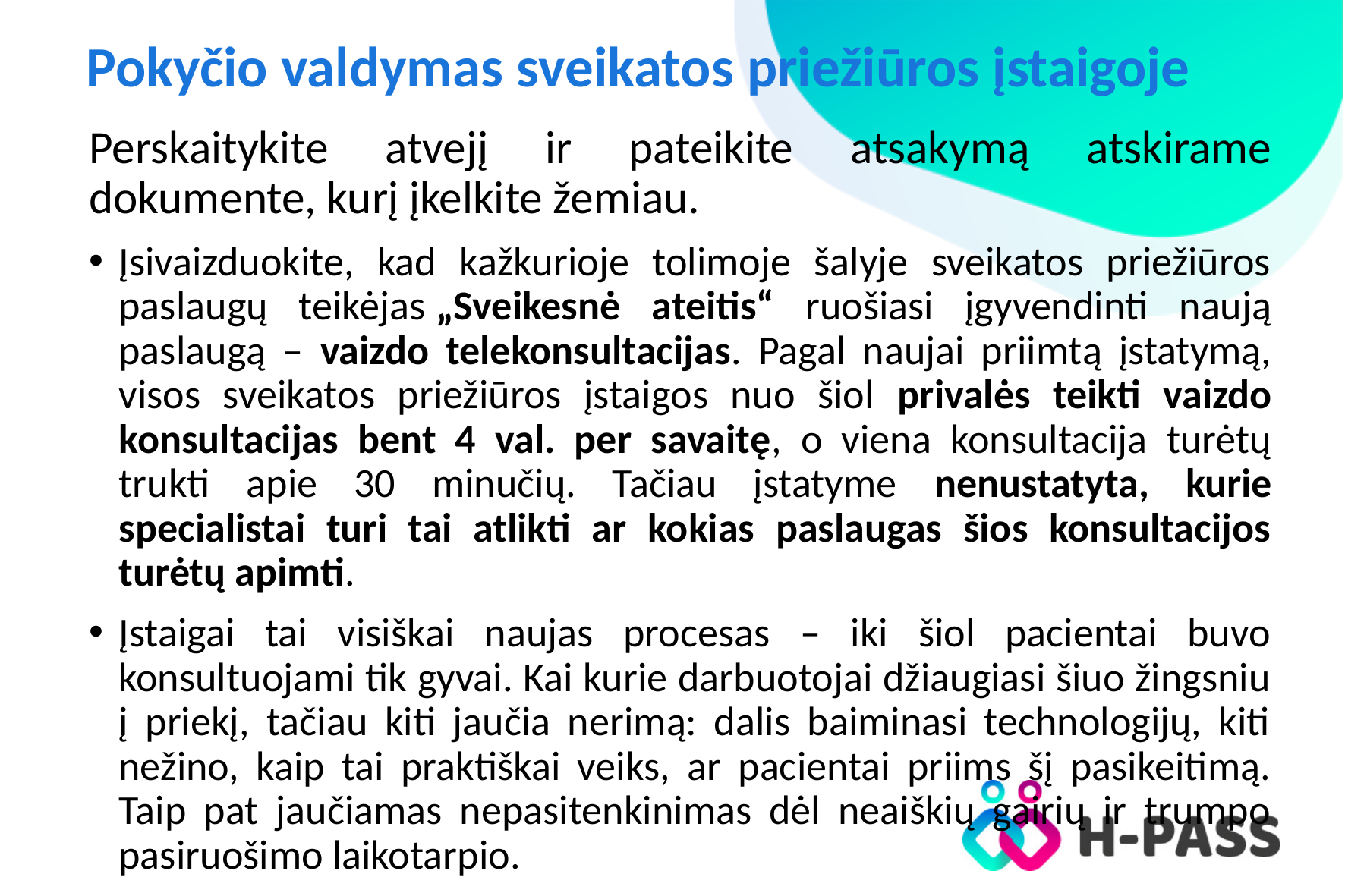

# Pokyčio valdymas sveikatos priežiūros įstaigoje
Perskaitykite atvejį ir pateikite atsakymą atskirame dokumente, kurį įkelkite žemiau.
Įsivaizduokite, kad kažkurioje tolimoje šalyje sveikatos priežiūros paslaugų teikėjas „Sveikesnė ateitis“ ruošiasi įgyvendinti naują paslaugą – vaizdo telekonsultacijas. Pagal naujai priimtą įstatymą, visos sveikatos priežiūros įstaigos nuo šiol privalės teikti vaizdo konsultacijas bent 4 val. per savaitę, o viena konsultacija turėtų trukti apie 30 minučių. Tačiau įstatyme nenustatyta, kurie specialistai turi tai atlikti ar kokias paslaugas šios konsultacijos turėtų apimti.
Įstaigai tai visiškai naujas procesas – iki šiol pacientai buvo konsultuojami tik gyvai. Kai kurie darbuotojai džiaugiasi šiuo žingsniu į priekį, tačiau kiti jaučia nerimą: dalis baiminasi technologijų, kiti nežino, kaip tai praktiškai veiks, ar pacientai priims šį pasikeitimą. Taip pat jaučiamas nepasitenkinimas dėl neaiškių gairių ir trumpo pasiruošimo laikotarpio.